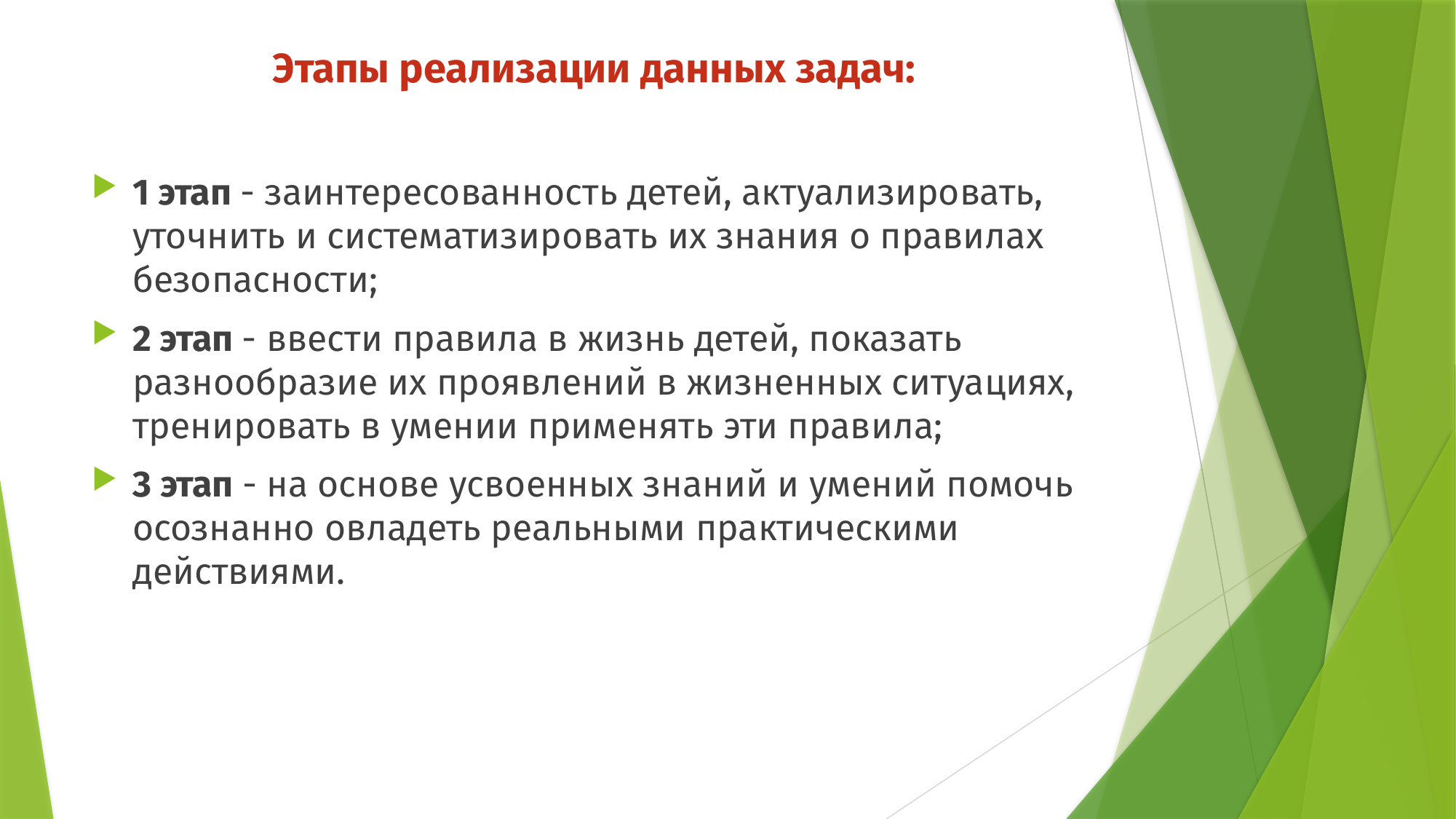

# Этапы реализации данных задач:
1 этап - заинтересованность детей, актуализировать, уточнить и систематизировать их знания о правилах безопасности;
2 этап - ввести правила в жизнь детей, показать разнообразие их проявлений в жизненных ситуациях, тренировать в умении применять эти правила;
3 этап - на основе усвоенных знаний и умений помочь осознанно овладеть реальными практическими действиями.